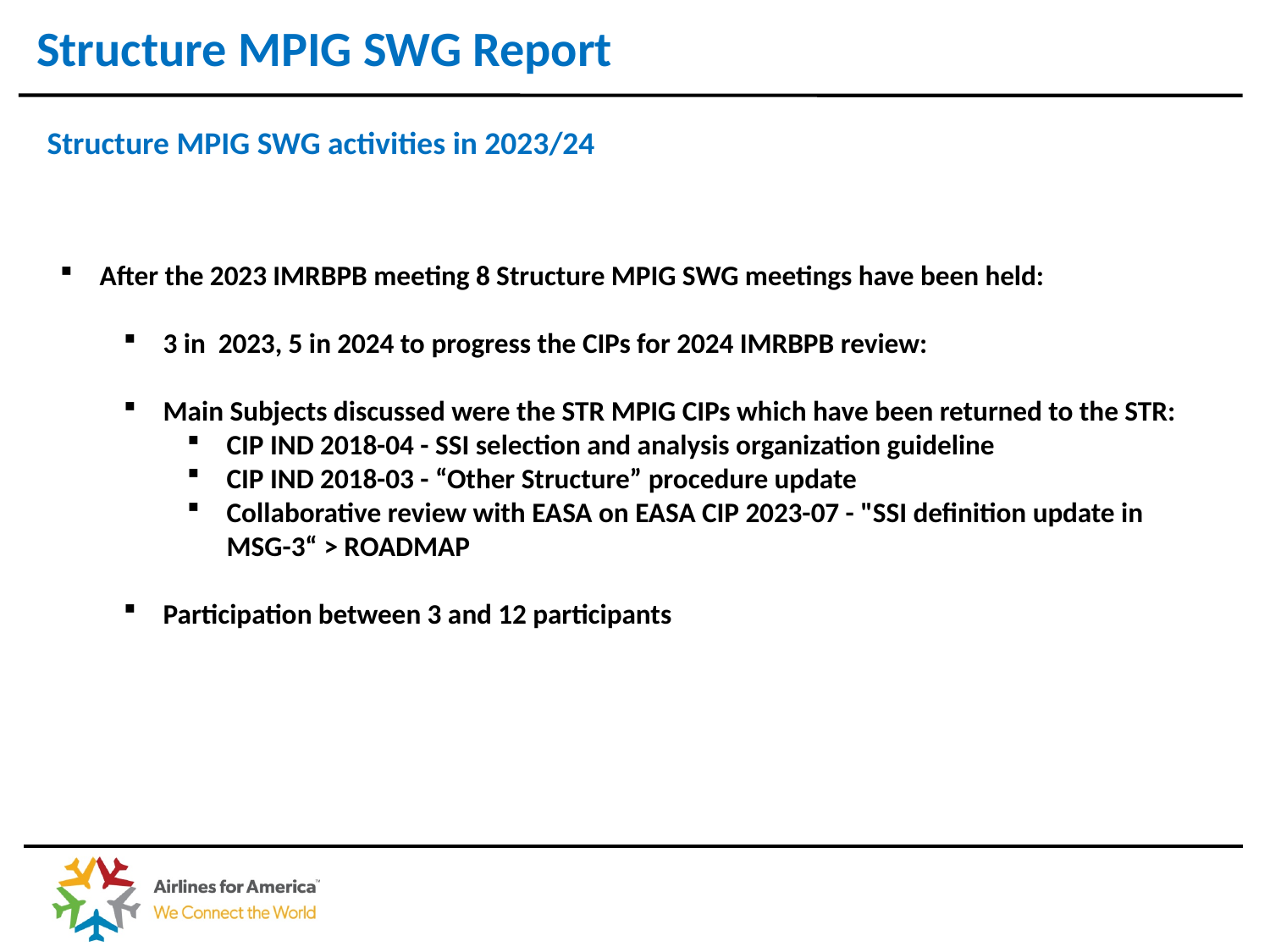

# Structure MPIG SWG Report
Structure MPIG SWG activities in 2023/24

After the 2023 IMRBPB meeting 8 Structure MPIG SWG meetings have been held:

3 in  2023, 5 in 2024 to progress the CIPs for 2024 IMRBPB review:

Main Subjects discussed were the STR MPIG CIPs which have been returned to the STR:
CIP IND 2018-04 - SSI selection and analysis organization guideline
CIP IND 2018-03 - “Other Structure” procedure update
Collaborative review with EASA on EASA CIP 2023-07 - "SSI definition update in MSG-3“ > ROADMAP

Participation between 3 and 12 participants